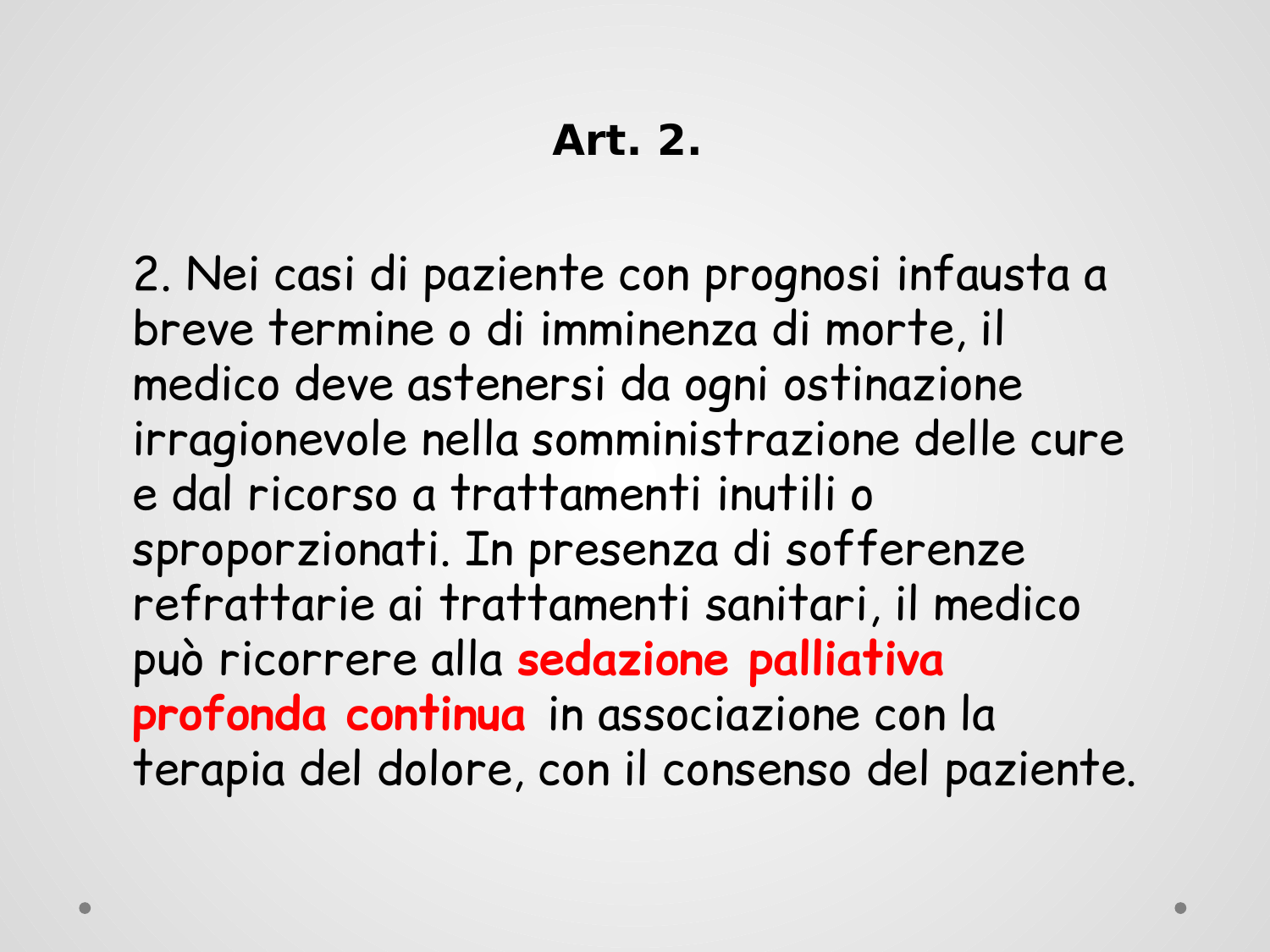

Art. 2.
2. Nei casi di paziente con prognosi infausta a breve termine o di imminenza di morte, il medico deve astenersi da ogni ostinazione irragionevole nella somministrazione delle cure e dal ricorso a trattamenti inutili o sproporzionati. In presenza di sofferenze refrattarie ai trattamenti sanitari, il medico può ricorrere alla sedazione palliativa profonda continua in associazione con la terapia del dolore, con il consenso del paziente.